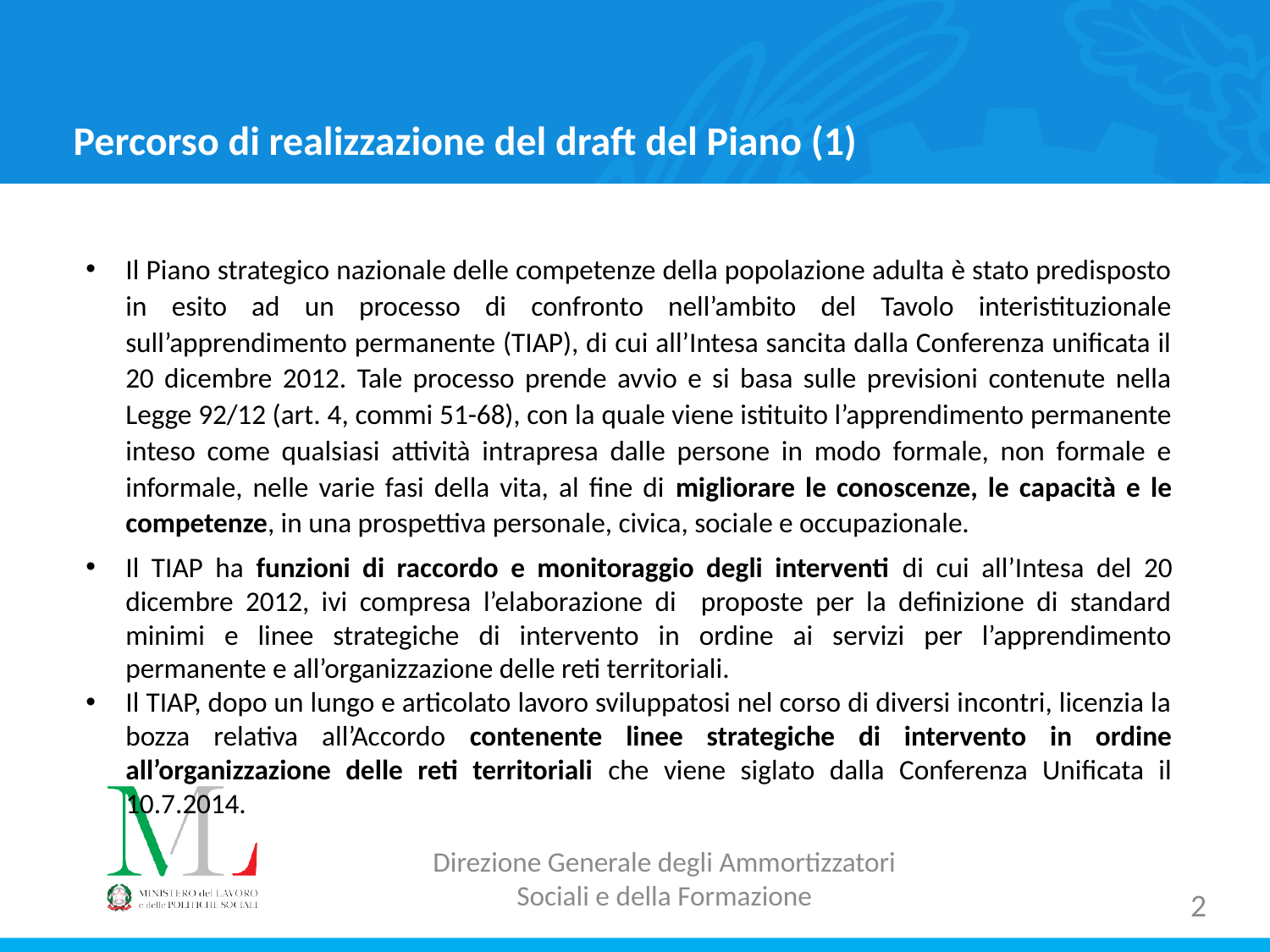

# Percorso di realizzazione del draft del Piano (1)
Il Piano strategico nazionale delle competenze della popolazione adulta è stato predisposto in esito ad un processo di confronto nell’ambito del Tavolo interistituzionale sull’apprendimento permanente (TIAP), di cui all’Intesa sancita dalla Conferenza unificata il 20 dicembre 2012. Tale processo prende avvio e si basa sulle previsioni contenute nella Legge 92/12 (art. 4, commi 51-68), con la quale viene istituito l’apprendimento permanente inteso come qualsiasi attività intrapresa dalle persone in modo formale, non formale e informale, nelle varie fasi della vita, al fine di migliorare le conoscenze, le capacità e le competenze, in una prospettiva personale, civica, sociale e occupazionale.
Il TIAP ha funzioni di raccordo e monitoraggio degli interventi di cui all’Intesa del 20 dicembre 2012, ivi compresa l’elaborazione di  proposte per la definizione di standard minimi e linee strategiche di intervento in ordine ai servizi per l’apprendimento permanente e all’organizzazione delle reti territoriali.
Il TIAP, dopo un lungo e articolato lavoro sviluppatosi nel corso di diversi incontri, licenzia la bozza relativa all’Accordo contenente linee strategiche di intervento in ordine all’organizzazione delle reti territoriali che viene siglato dalla Conferenza Unificata il 10.7.2014.

Direzione Generale degli Ammortizzatori Sociali e della Formazione
2